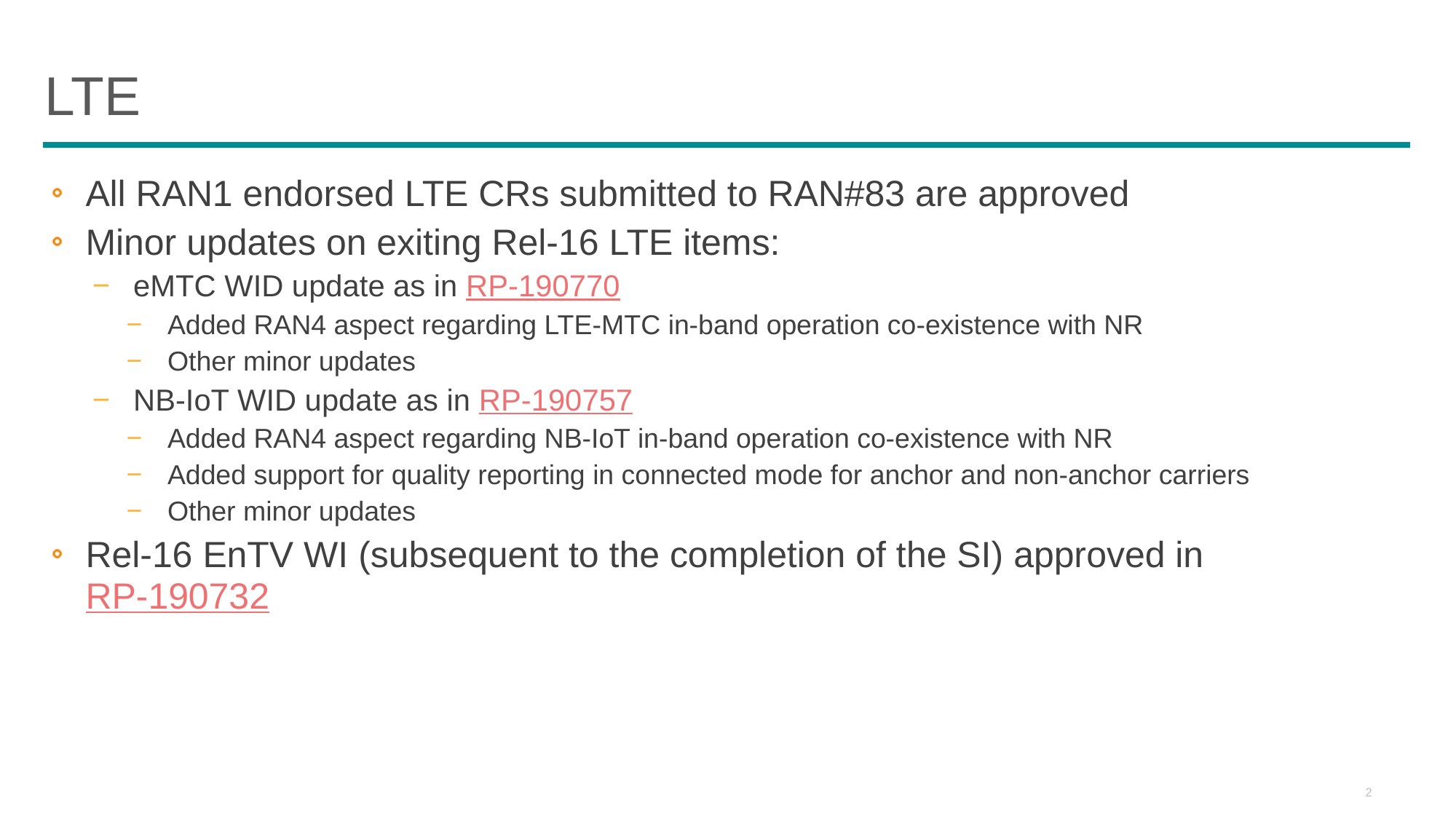

# LTE
All RAN1 endorsed LTE CRs submitted to RAN#83 are approved
Minor updates on exiting Rel-16 LTE items:
eMTC WID update as in RP-190770
Added RAN4 aspect regarding LTE-MTC in-band operation co-existence with NR
Other minor updates
NB-IoT WID update as in RP-190757
Added RAN4 aspect regarding NB-IoT in-band operation co-existence with NR
Added support for quality reporting in connected mode for anchor and non-anchor carriers
Other minor updates
Rel-16 EnTV WI (subsequent to the completion of the SI) approved in RP-190732